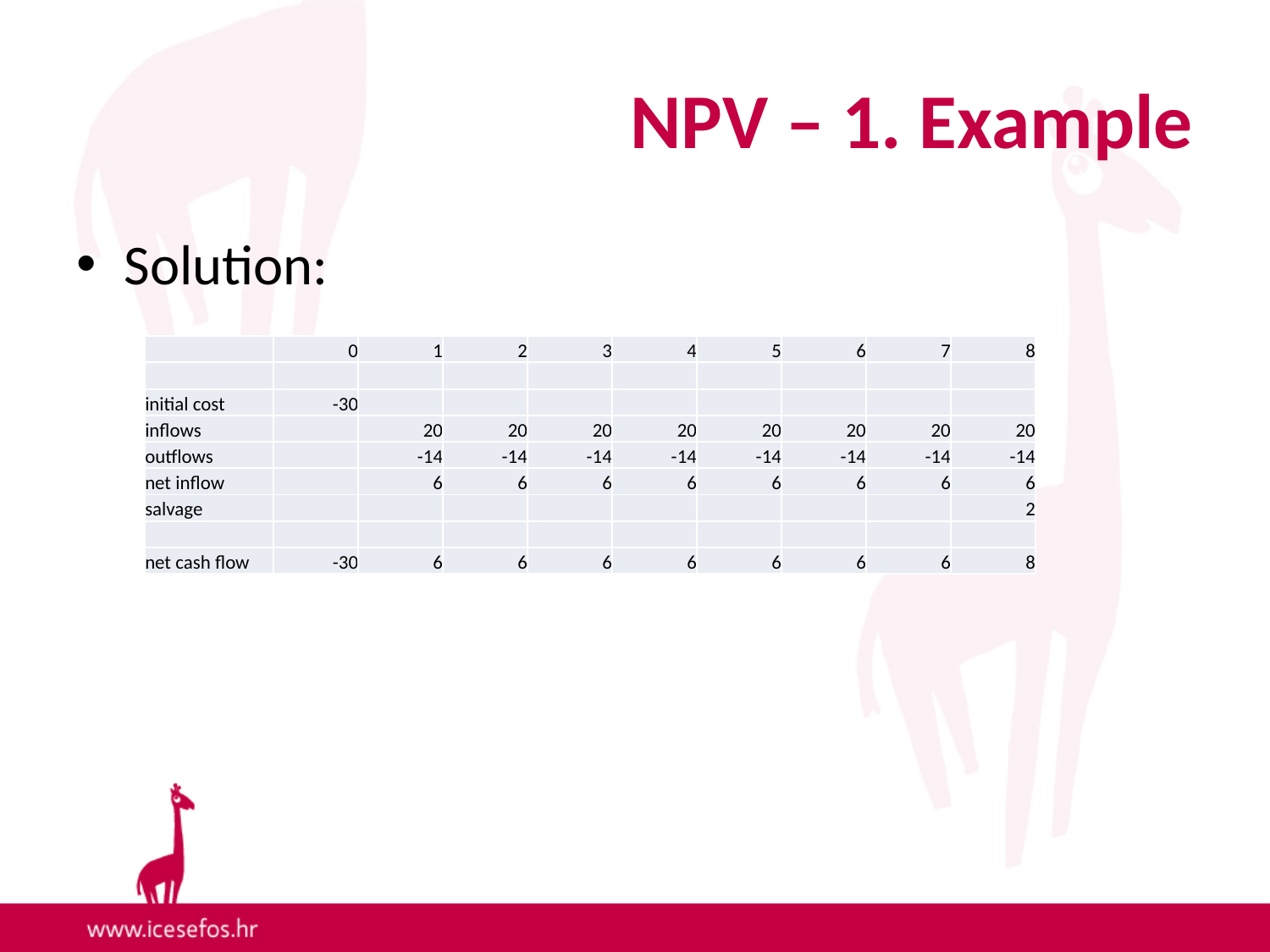

# NPV – 1. Example
Solution:
|  | 0 | 1 | 2 | 3 | 4 | 5 | 6 | 7 | 8 |
| --- | --- | --- | --- | --- | --- | --- | --- | --- | --- |
|  |  |  |  |  |  |  |  |  |  |
| initial cost | -30 |  |  |  |  |  |  |  |  |
| inflows |  | 20 | 20 | 20 | 20 | 20 | 20 | 20 | 20 |
| outflows |  | -14 | -14 | -14 | -14 | -14 | -14 | -14 | -14 |
| net inflow |  | 6 | 6 | 6 | 6 | 6 | 6 | 6 | 6 |
| salvage |  |  |  |  |  |  |  |  | 2 |
|  |  |  |  |  |  |  |  |  |  |
| net cash flow | -30 | 6 | 6 | 6 | 6 | 6 | 6 | 6 | 8 |